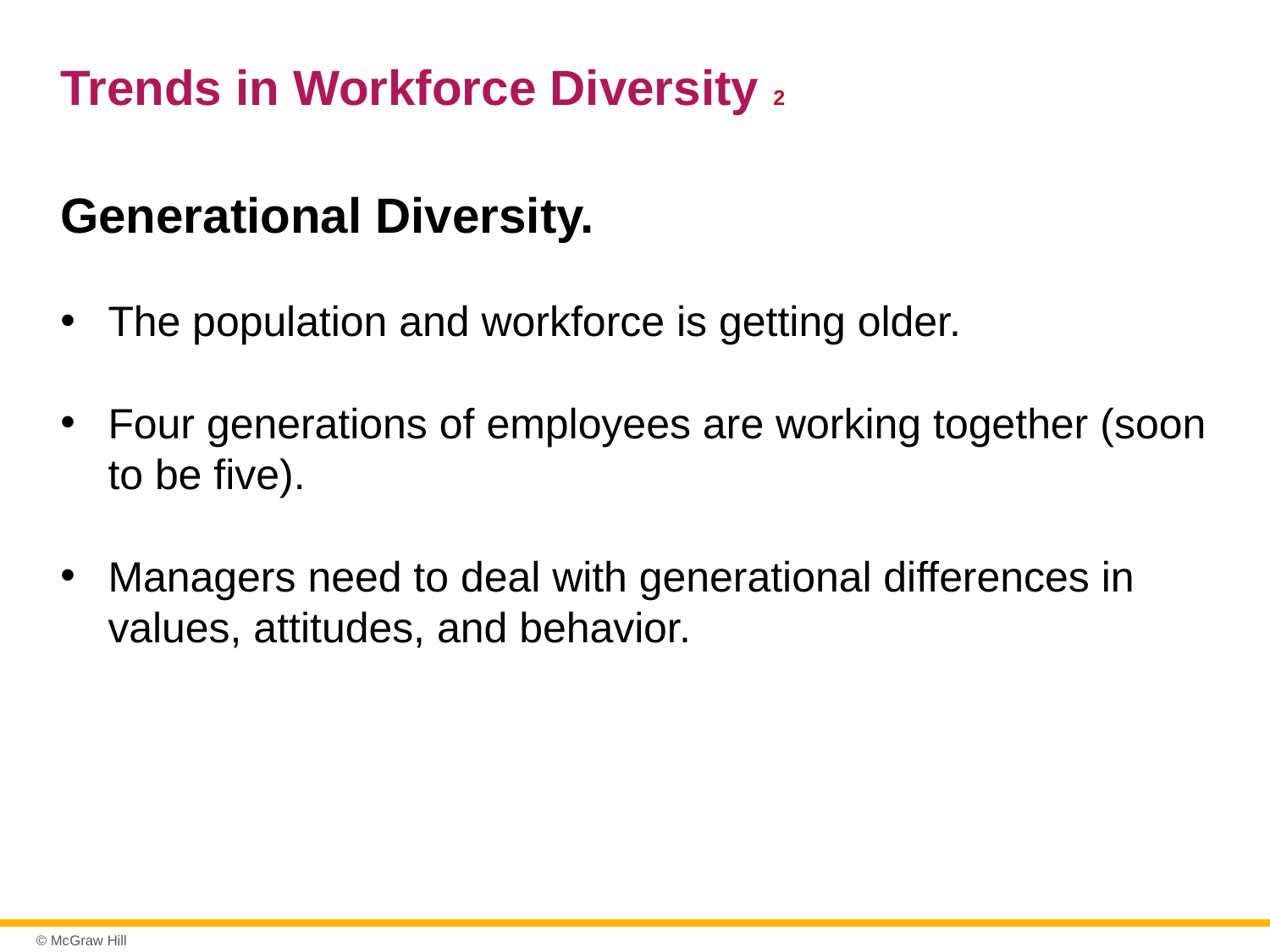

# Trends in Workforce Diversity 2
Generational Diversity.

The population and workforce is getting older.

Four generations of employees are working together (soon to be five).

Managers need to deal with generational differences in values, attitudes, and behavior.